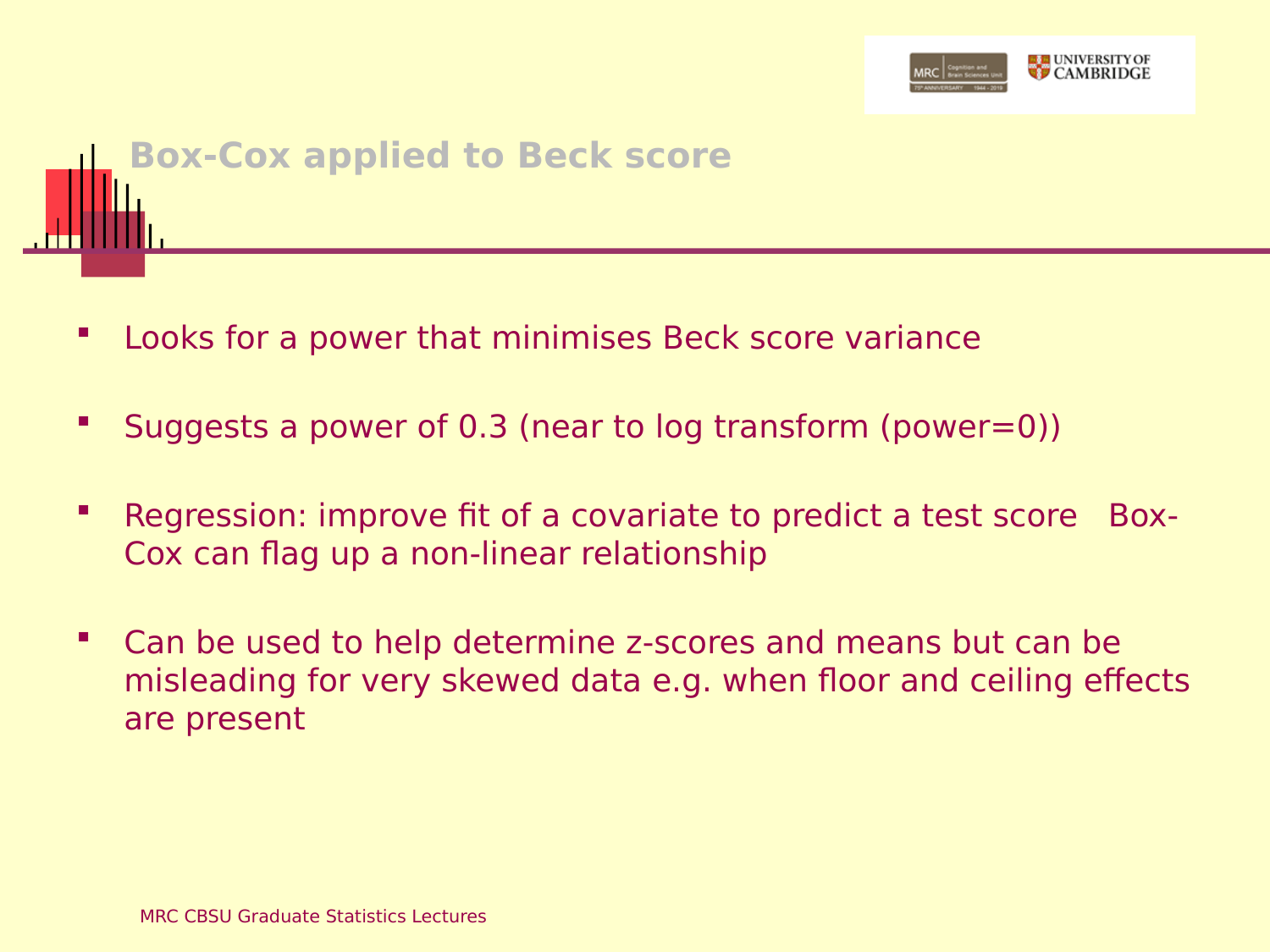

# Box-Cox applied to Beck score

Looks for a power that minimises Beck score variance

Suggests a power of 0.3 (near to log transform (power=0))

Regression: improve fit of a covariate to predict a test score   Box-Cox can flag up a non-linear relationship

Can be used to help determine z-scores and means but can be misleading for very skewed data e.g. when floor and ceiling effects are present

MRC CBSU Graduate Statistics Lectures